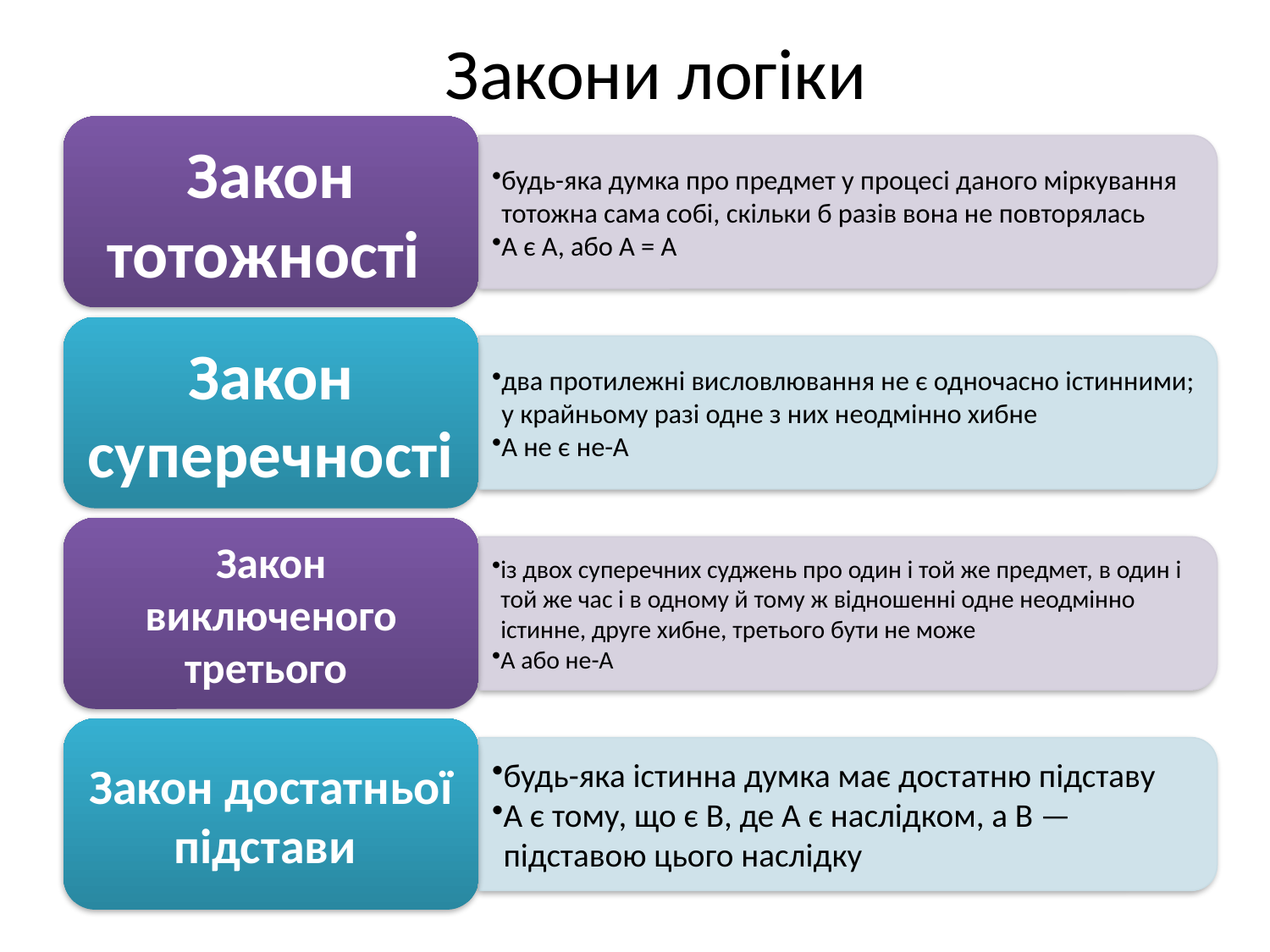

# Закони логіки
А не є не-А
Закон виключеного третього
із двох суперечних суджень про один і той же предмет, в один і той же час і в одному й тому ж відношенні одне неодмінно істинне, друге хибне, третього бути не може
А або не-А
Закон достатньої підстави
будь-яка істинна думка має достатню підставу
А є тому, що є В, де А є наслідком, а В — підставою цього наслідку
Закон тотожності
будь-яка думка про предмет у процесі даного міркування тотожна сама собі, скільки б разів вона не повторялась
А є А, або А = А